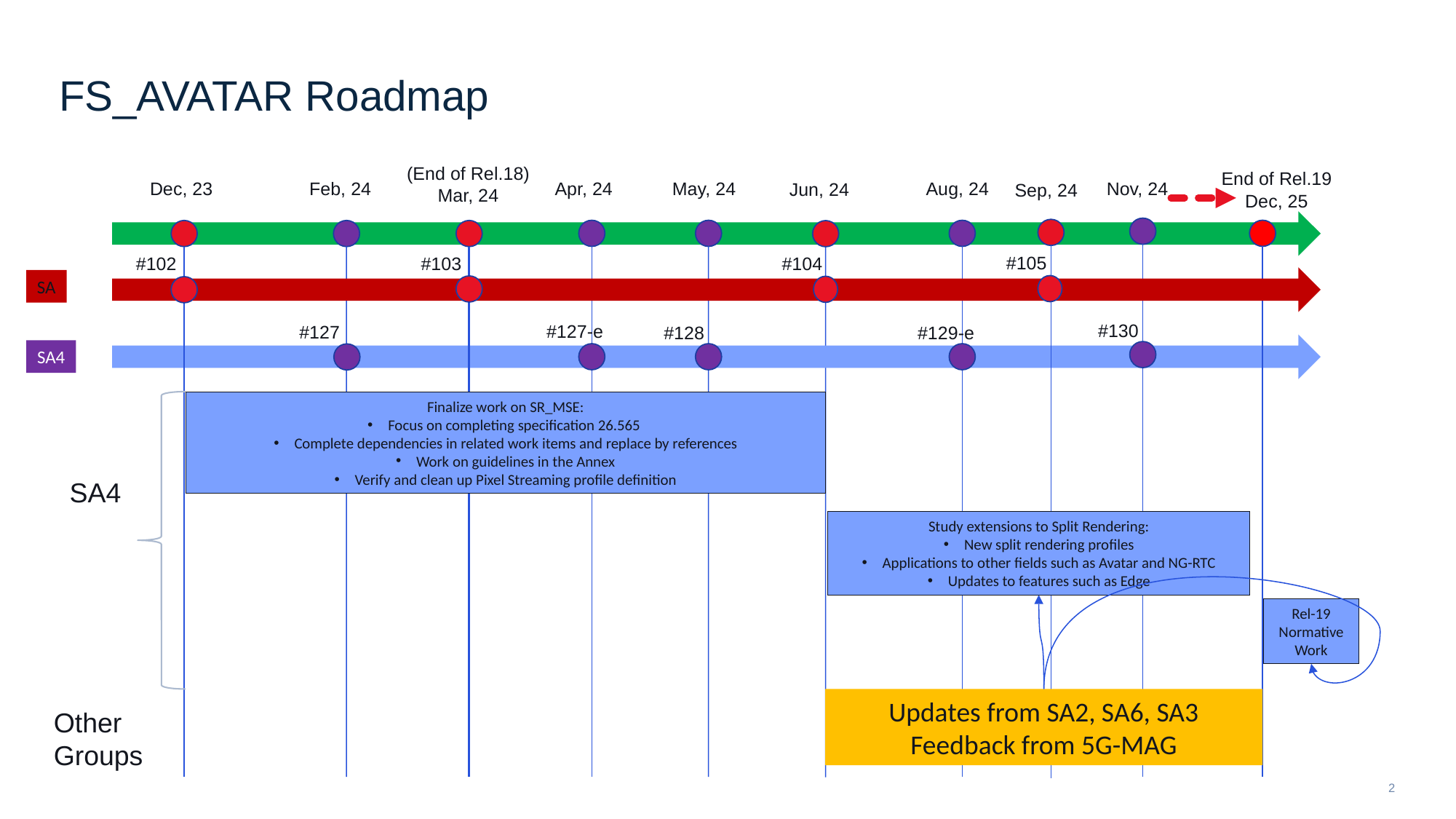

# FS_AVATAR Roadmap
(End of Rel.18)
Mar, 24
End of Rel.19
Dec, 25
Nov, 24
Dec, 23
Feb, 24
May, 24
Aug, 24
Apr, 24
Jun, 24
Sep, 24

#105
#103
#104
#102

SA

#130
#127-e
#127
#128
#129-e

SA4

Finalize work on SR_MSE:
Focus on completing specification 26.565
Complete dependencies in related work items and replace by references
Work on guidelines in the Annex
Verify and clean up Pixel Streaming profile definition
SA4
Study extensions to Split Rendering:
New split rendering profiles
Applications to other fields such as Avatar and NG-RTC
Updates to features such as Edge
Rel-19 Normative Work
Updates from SA2, SA6, SA3
Feedback from 5G-MAG
Other Groups